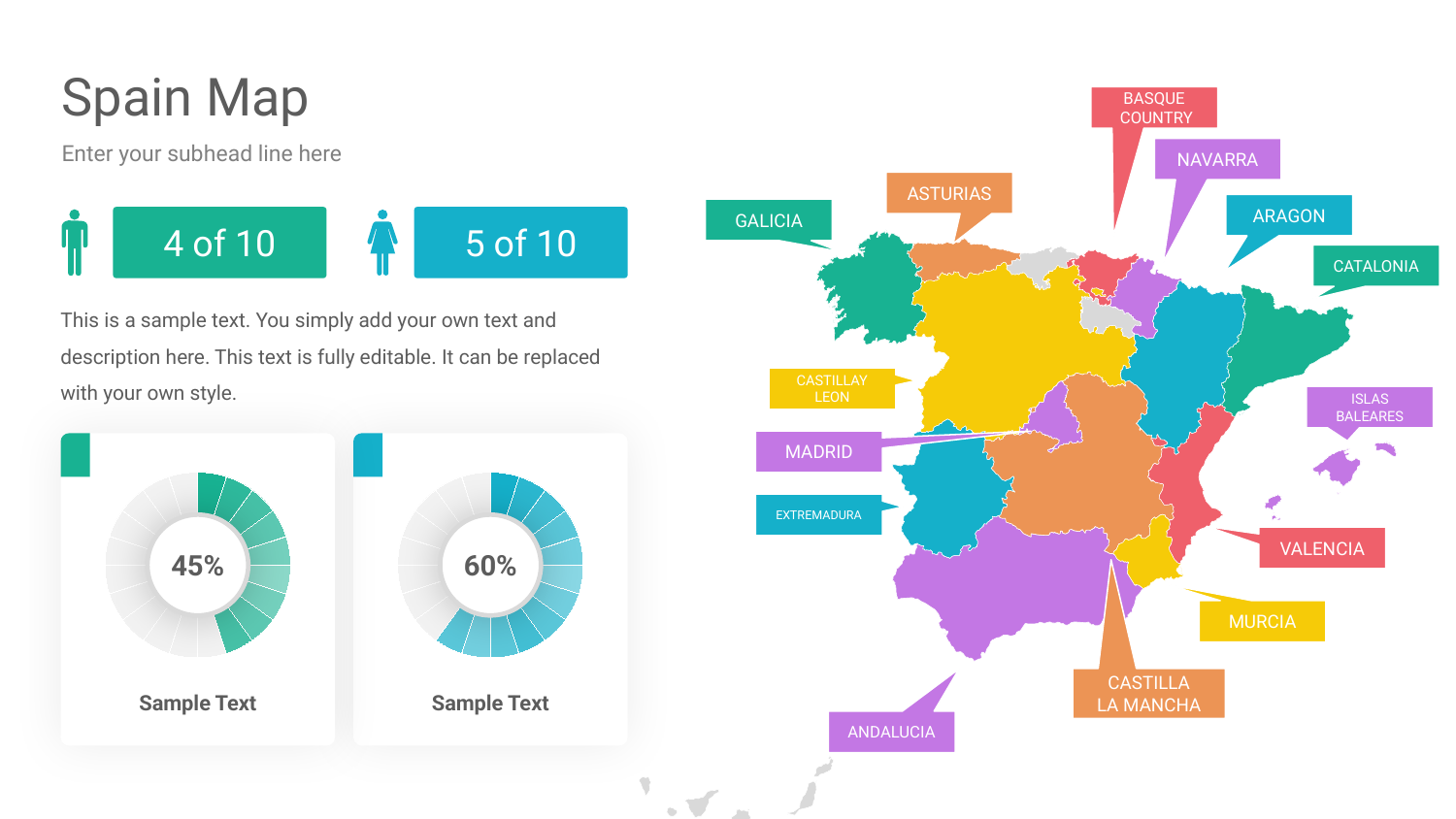

# Spain Map
BASQUE
 COUNTRY
NAVARRA
Enter your subhead line here
ASTURIAS
ARAGON
GALICIA
4 of 10
5 of 10

CATALONIA
This is a sample text. You simply add your own text and description here. This text is fully editable. It can be replaced with your own style.
CASTILLAY
LEON
ISLAS
BALEARES
MADRID

45%

60%
EXTREMADURA
VALENCIA
MURCIA
CASTILLA
LA MANCHA
Sample Text
Sample Text
ANDALUCIA